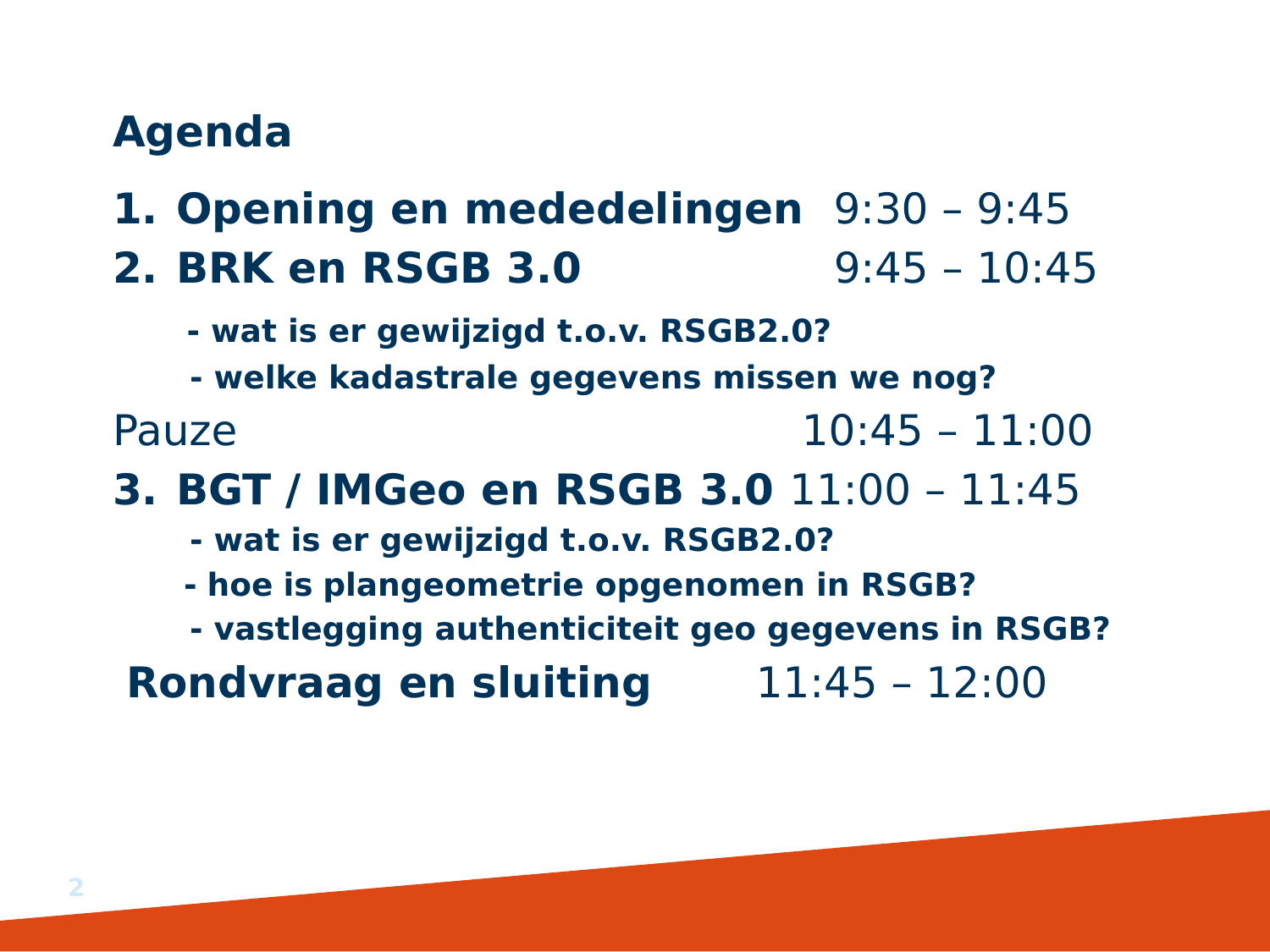

# Agenda
Opening en mededelingen  9:30 – 9:45
BRK en RSGB 3.0                 9:45 – 10:45
     - wat is er gewijzigd t.o.v. RSGB2.0?
       - welke kadastrale gegevens missen we nog?
Pauze 				    10:45 – 11:00
BGT / IMGeo en RSGB 3.0 11:00 – 11:45
       - wat is er gewijzigd t.o.v. RSGB2.0?
       - hoe is plangeometrie opgenomen in RSGB?
       - vastlegging authenticiteit geo gegevens in RSGB?
 Rondvraag en sluiting       11:45 – 12:00

2